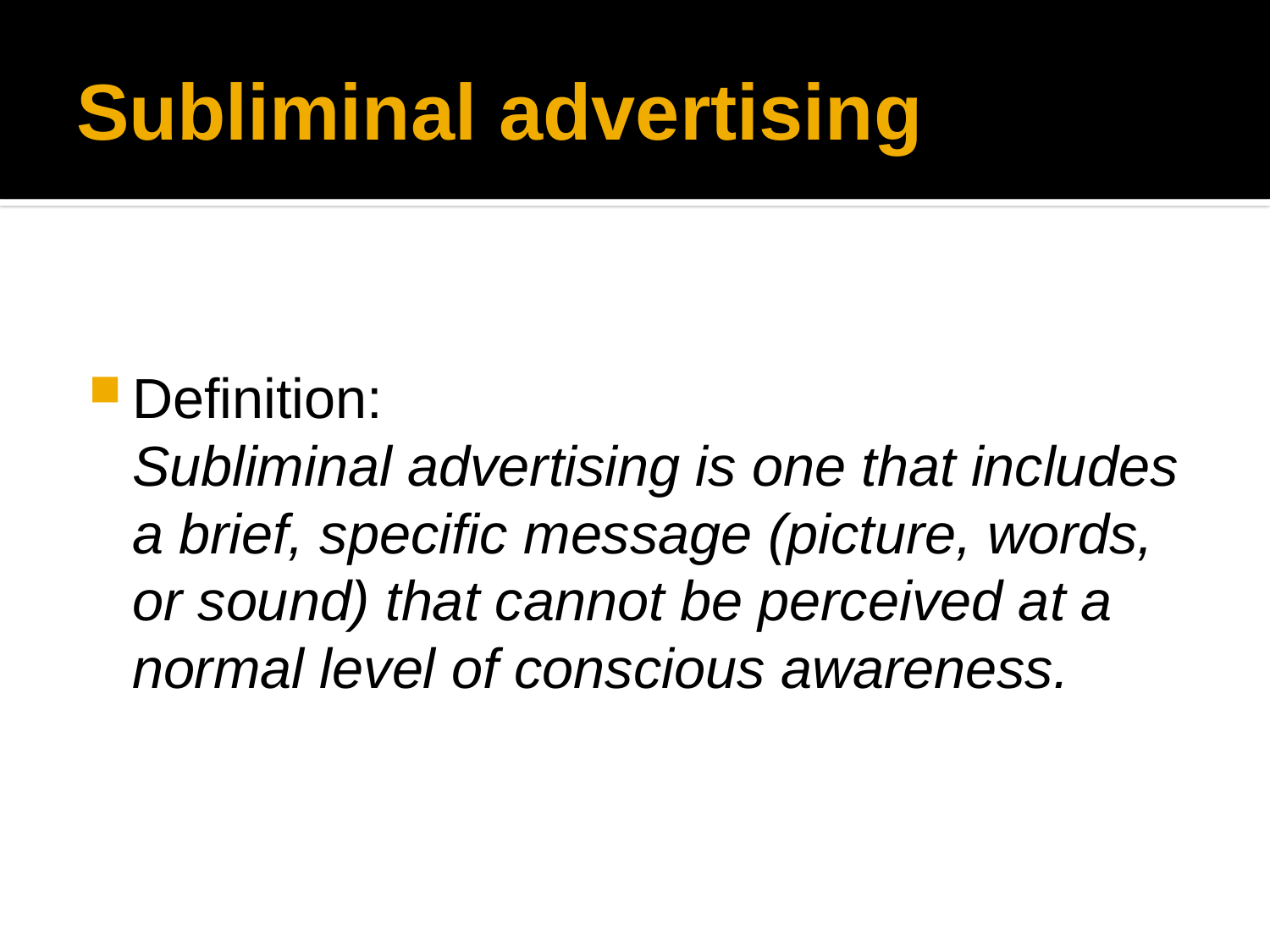

# Subliminal advertising
Definition:
	Subliminal advertising is one that includes a brief, specific message (picture, words, or sound) that cannot be perceived at a normal level of conscious awareness.